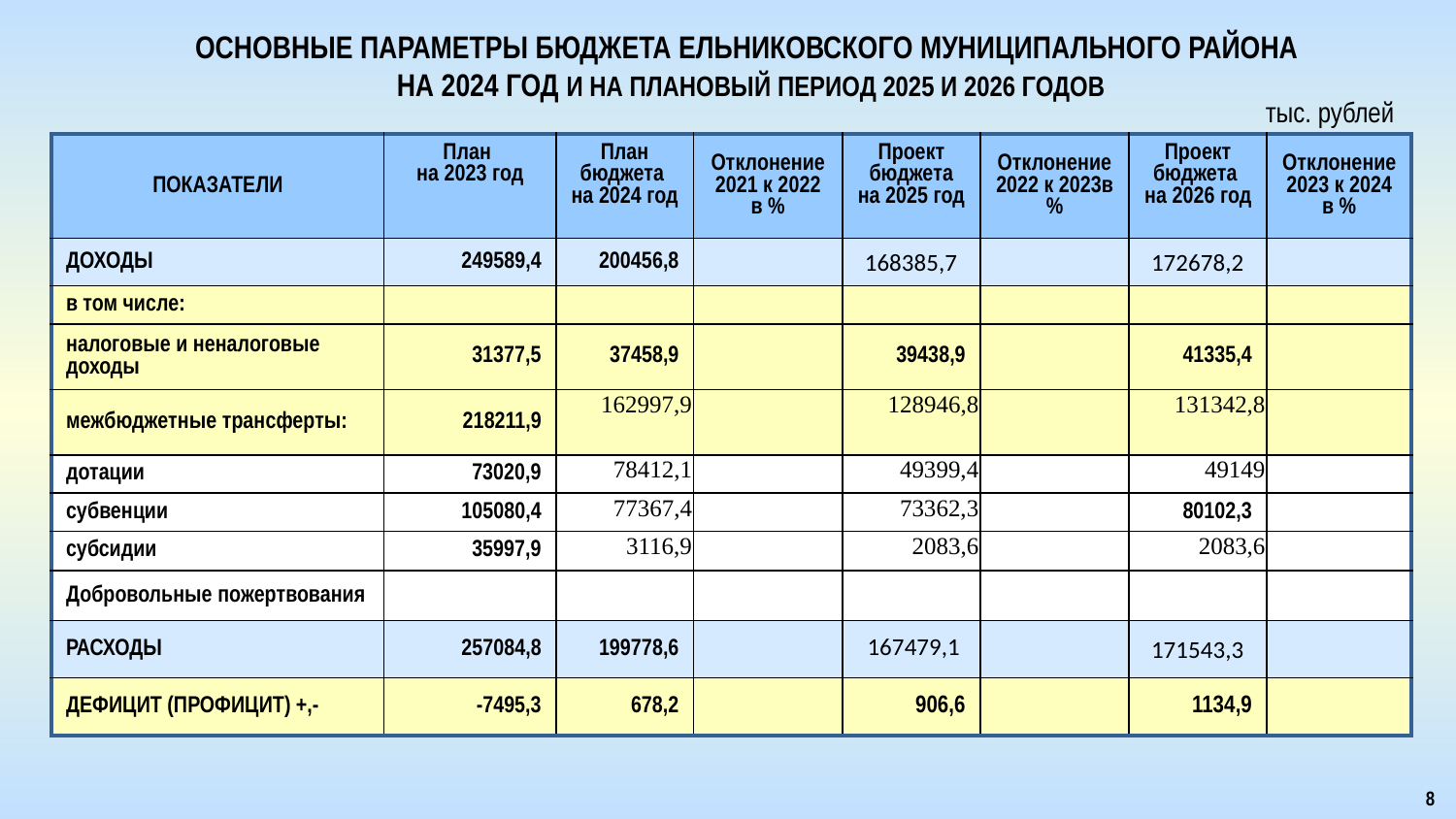

ОСНОВНЫЕ ПАРАМЕТРЫ БЮДЖЕТА ЕЛЬНИКОВСКОГО МУНИЦИПАЛЬНОГО РАЙОНА
на 2024 год и на плановый период 2025 и 2026 годов
тыс. рублей
| ПОКАЗАТЕЛИ | План на 2023 год | План бюджета на 2024 год | Отклонение 2021 к 2022 в % | Проект бюджета на 2025 год | Отклонение 2022 к 2023в % | Проект бюджета на 2026 год | Отклонение 2023 к 2024 в % |
| --- | --- | --- | --- | --- | --- | --- | --- |
| ДОХОДЫ | 249589,4 | 200456,8 |  | 168385,7 |  | 172678,2 |  |
| в том числе: |  |  |  |  |  |  |  |
| налоговые и неналоговые доходы | 31377,5 | 37458,9 |  | 39438,9 |  | 41335,4 |  |
| межбюджетные трансферты: | 218211,9 | 162997,9 |  | 128946,8 |  | 131342,8 |  |
| дотации | 73020,9 | 78412,1 |  | 49399,4 |  | 49149 |  |
| субвенции | 105080,4 | 77367,4 |  | 73362,3 |  | 80102,3 |  |
| субсидии | 35997,9 | 3116,9 |  | 2083,6 |  | 2083,6 |  |
| Добровольные пожертвования |  |  |  |  |  |  |  |
| РАСХОДЫ | 257084,8 | 199778,6 |  | 167479,1 |  | 171543,3 |  |
| ДЕФИЦИТ (ПРОФИЦИТ) +,- | -7495,3 | 678,2 |  | 906,6 |  | 1134,9 |  |
8